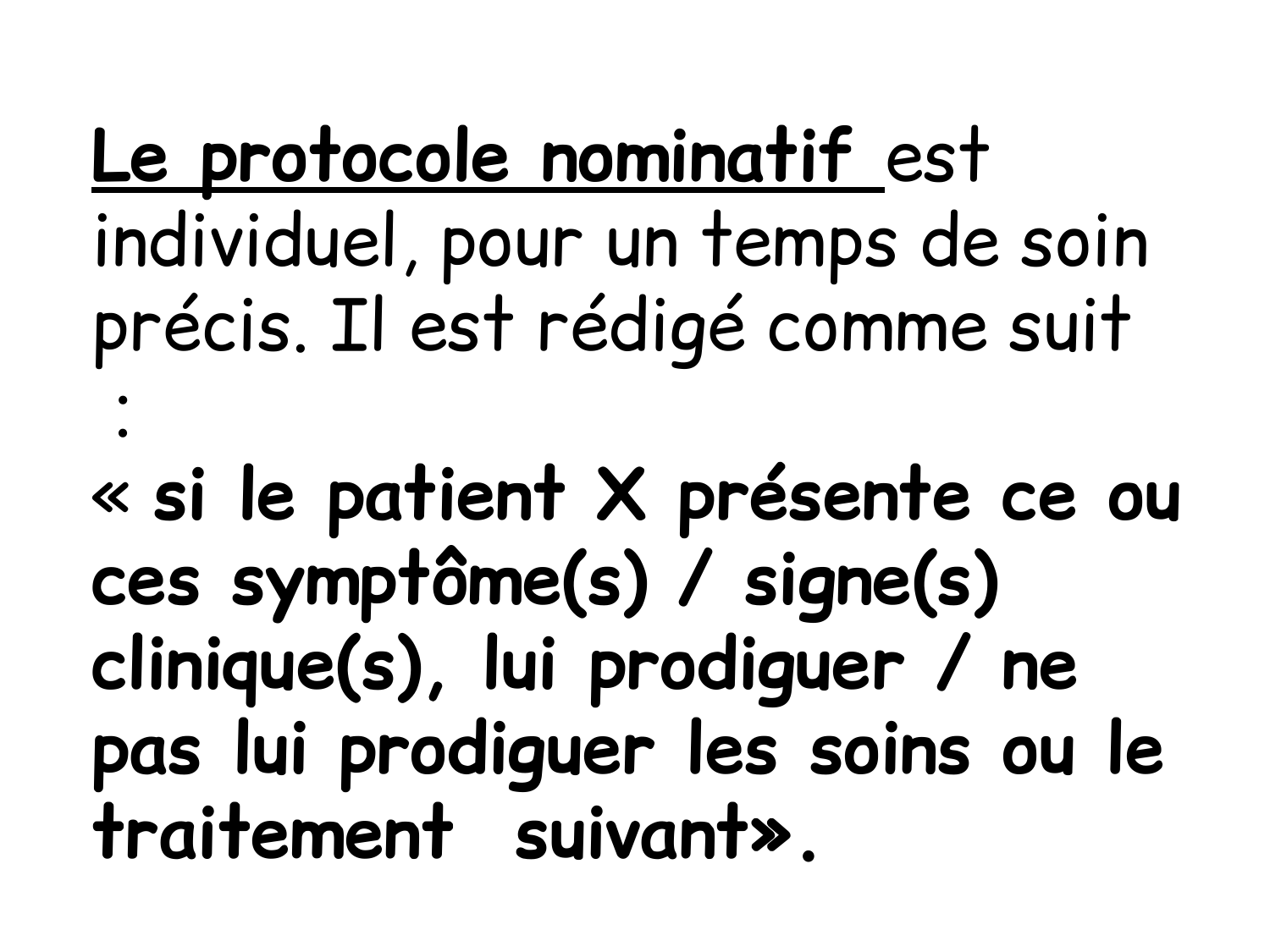

Le protocole nominatif est individuel, pour un temps de soin précis. Il est rédigé comme suit  :
« si le patient X présente ce ou ces symptôme(s) / signe(s) clinique(s), lui prodiguer / ne pas lui prodiguer les soins ou le traitement  suivant».